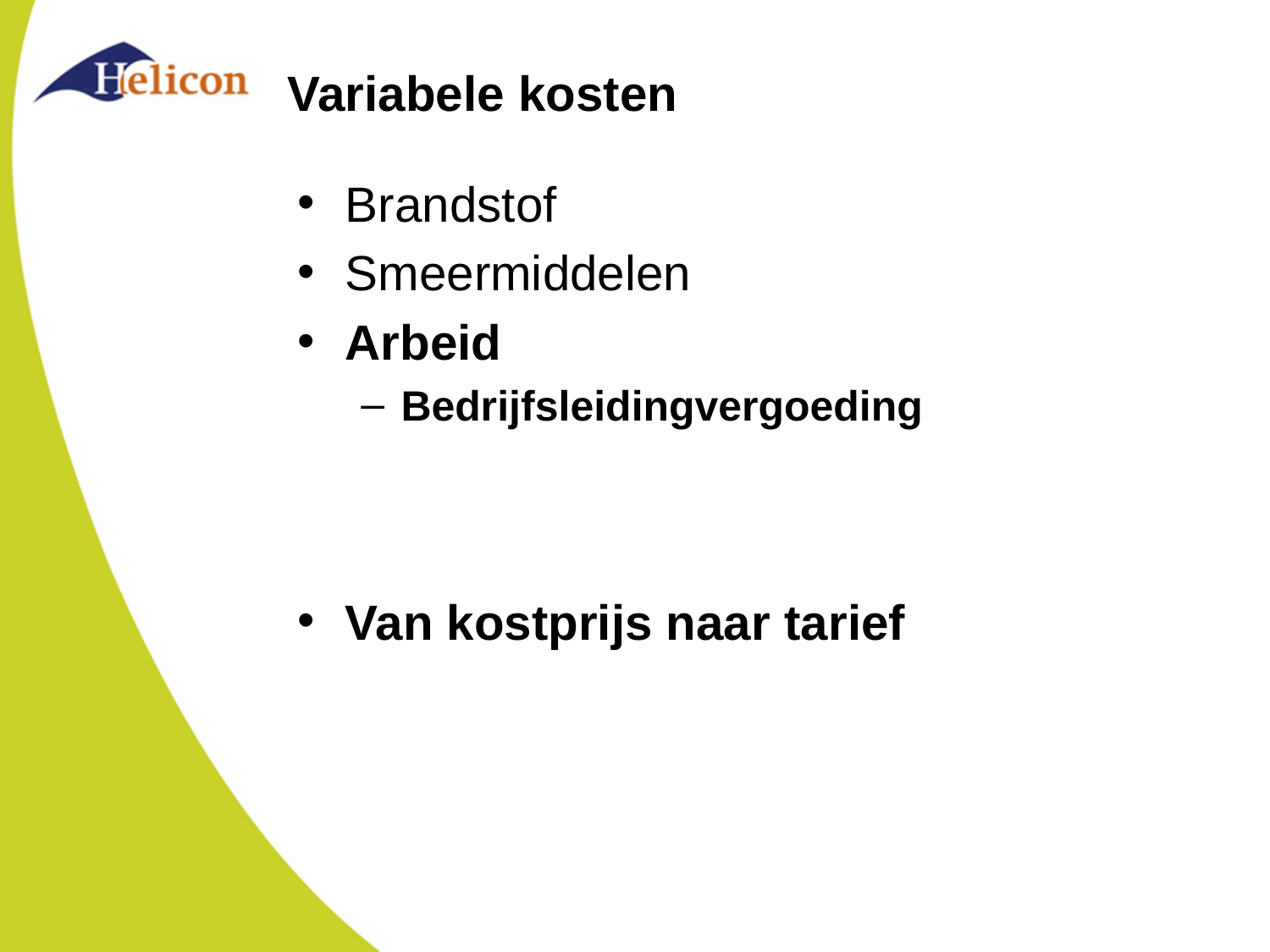

# Variabele kosten
Brandstof
Smeermiddelen
Arbeid
Bedrijfsleidingvergoeding

Van kostprijs naar tarief